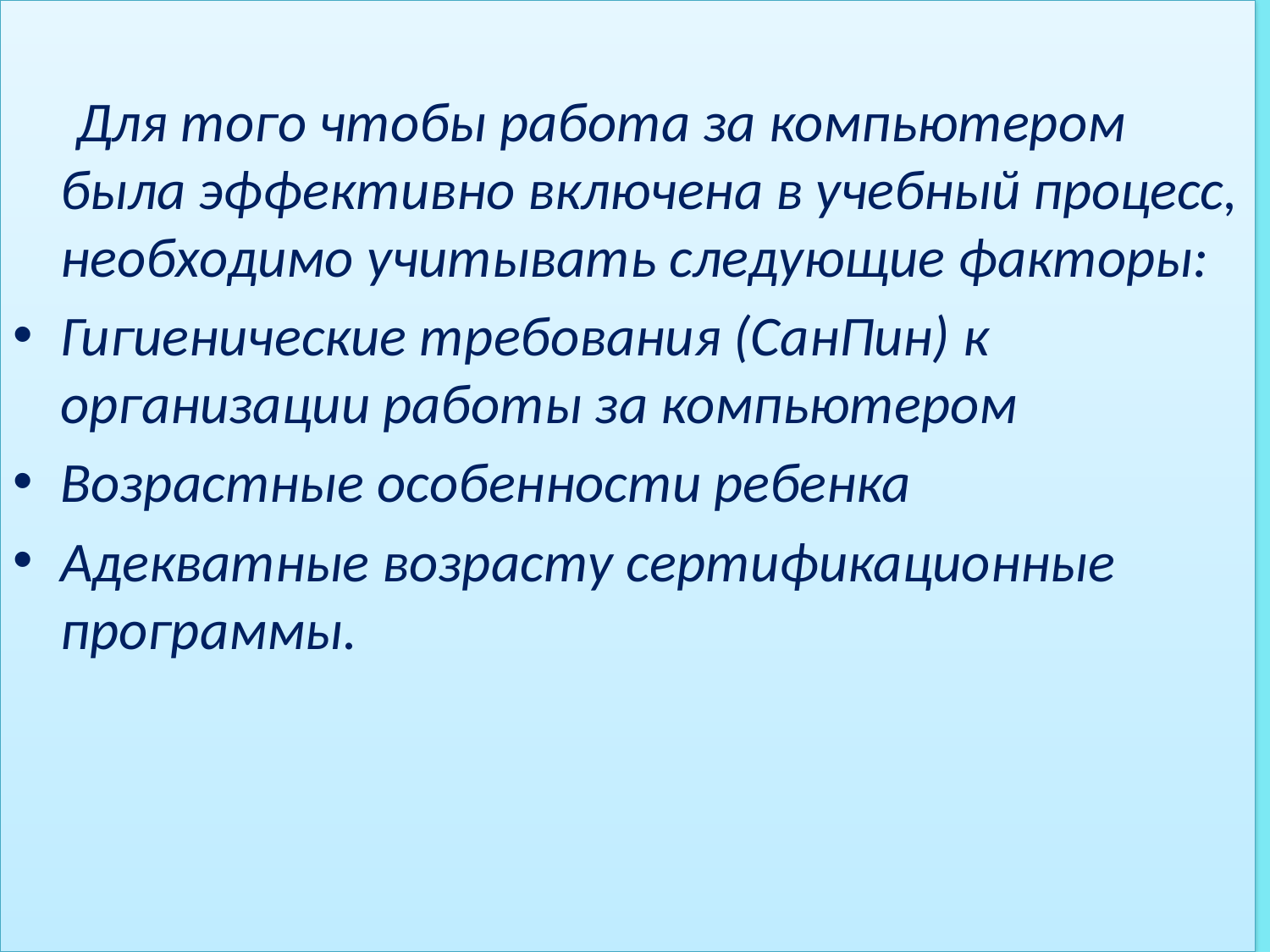

Для того чтобы работа за компьютером была эффективно включена в учебный процесс, необходимо учитывать следующие факторы:
Гигиенические требования (СанПин) к организации работы за компьютером
Возрастные особенности ребенка
Адекватные возрасту сертификационные программы.